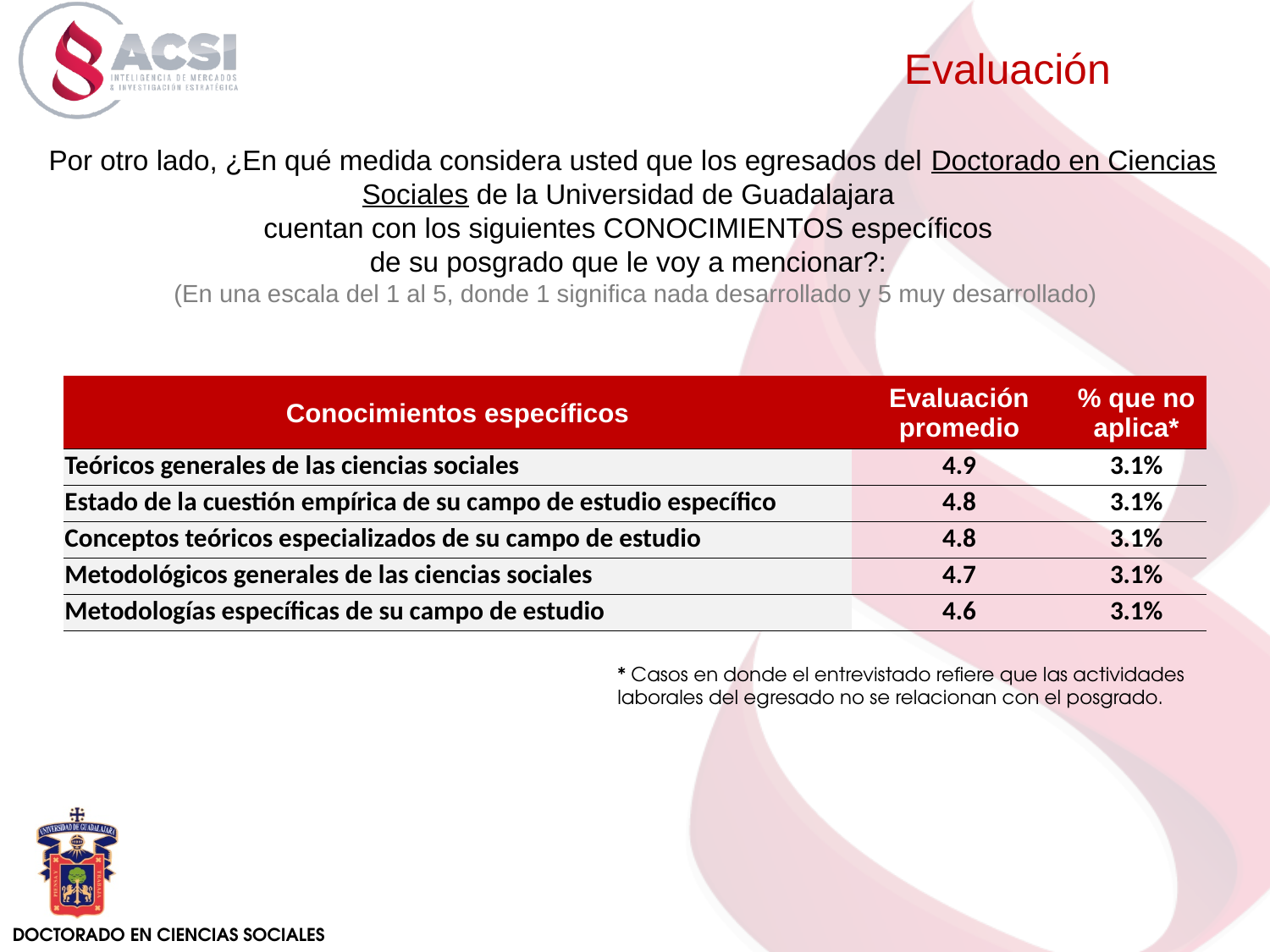

Evaluación
Por otro lado, ¿En qué medida considera usted que los egresados del Doctorado en Ciencias Sociales de la Universidad de Guadalajara
cuentan con los siguientes CONOCIMIENTOS específicos
de su posgrado que le voy a mencionar?:
 (En una escala del 1 al 5, donde 1 significa nada desarrollado y 5 muy desarrollado)
| Conocimientos específicos | Evaluación promedio | % que no aplica\* |
| --- | --- | --- |
| Teóricos generales de las ciencias sociales | 4.9 | 3.1% |
| Estado de la cuestión empírica de su campo de estudio específico | 4.8 | 3.1% |
| Conceptos teóricos especializados de su campo de estudio | 4.8 | 3.1% |
| Metodológicos generales de las ciencias sociales | 4.7 | 3.1% |
| Metodologías específicas de su campo de estudio | 4.6 | 3.1% |
* Casos en donde el entrevistado refiere que las actividades laborales del egresado no se relacionan con el posgrado.